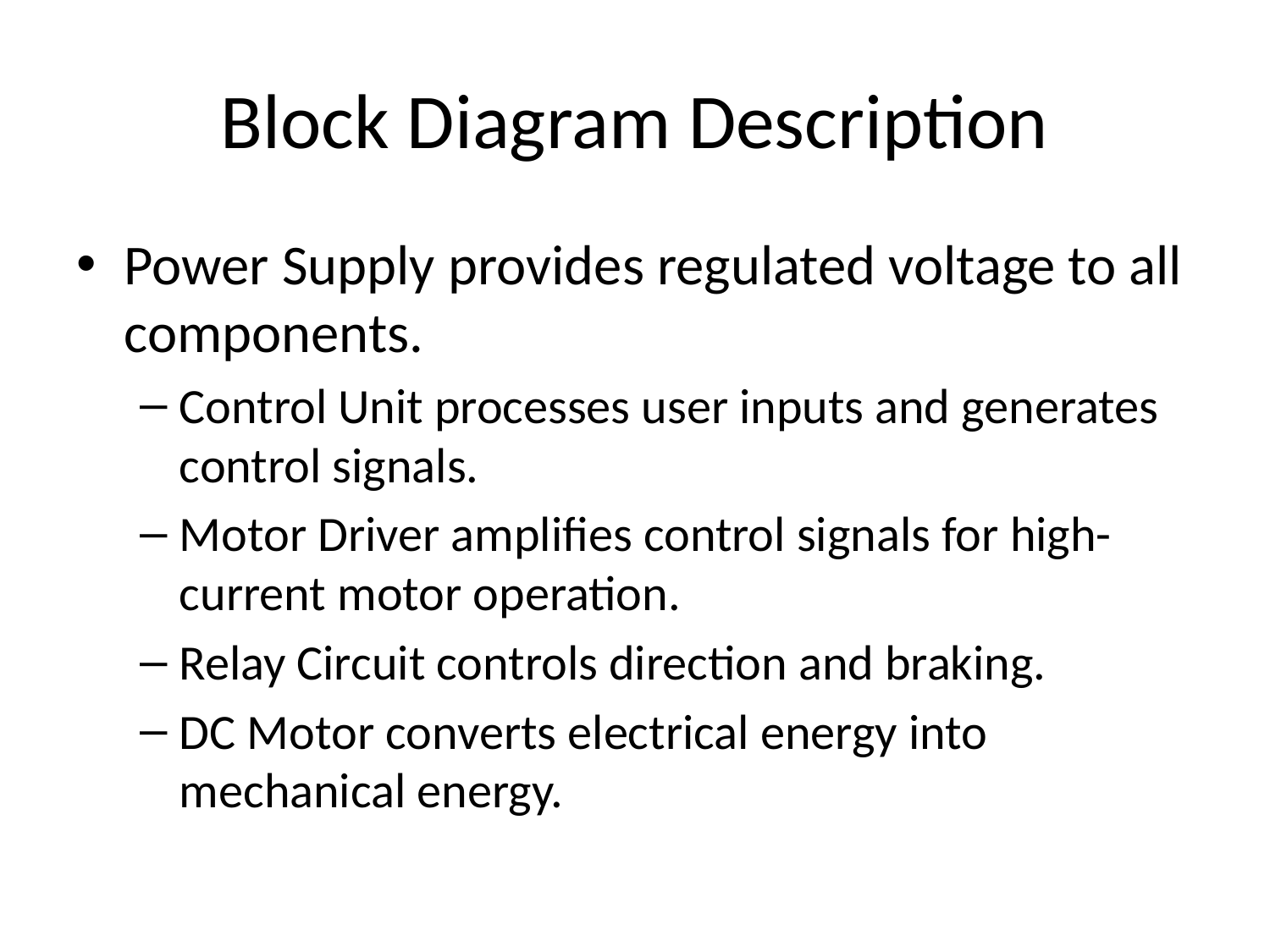

# Block Diagram Description
Power Supply provides regulated voltage to all components.
Control Unit processes user inputs and generates control signals.
Motor Driver amplifies control signals for high-current motor operation.
Relay Circuit controls direction and braking.
DC Motor converts electrical energy into mechanical energy.